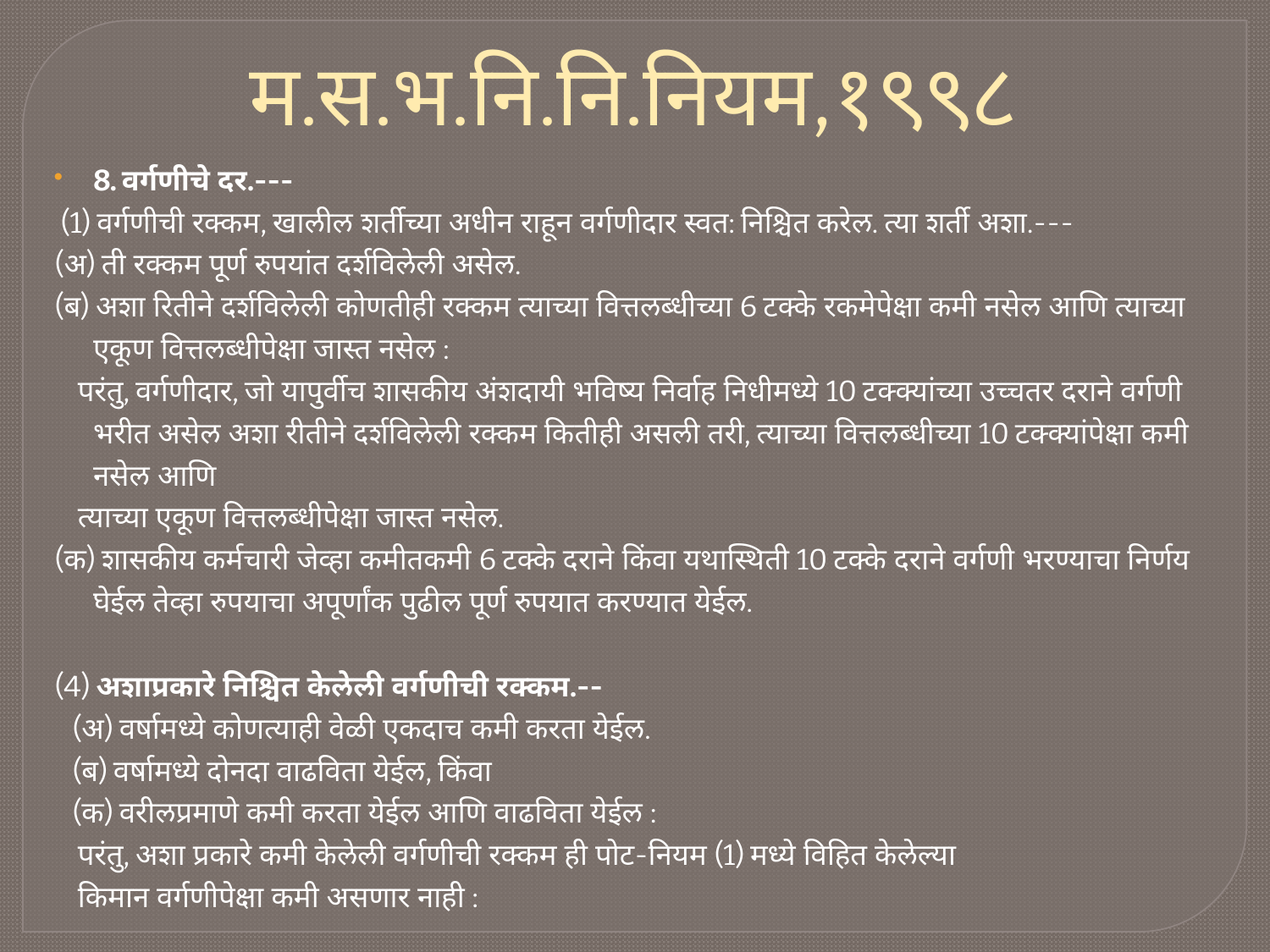

म.स.भ.नि.नि.नियम,१९९८
8. वर्गणीचे दर.---
 (1) वर्गणीची रक्कम, खालील शर्तीच्या अधीन राहून वर्गणीदार स्वत: निश्चित करेल. त्या शर्ती अशा.---
(अ) ती रक्कम पूर्ण रुपयांत दर्शविलेली असेल.
(ब) अशा रितीने दर्शविलेली कोणतीही रक्कम त्याच्या वित्तलब्धीच्या 6 टक्के रकमेपेक्षा कमी नसेल आणि त्याच्या एकूण वित्तलब्धीपेक्षा जास्त नसेल :
   परंतु, वर्गणीदार, जो यापुर्वीच शासकीय अंशदायी भविष्य निर्वाह निधीमध्ये 10 टक्क्यांच्या उच्चतर दराने वर्गणी भरीत असेल अशा रीतीने दर्शविलेली रक्कम कितीही असली तरी, त्याच्या वित्तलब्धीच्या 10 टक्क्यांपेक्षा कमी नसेल आणि
   त्याच्या एकूण वित्तलब्धीपेक्षा जास्त नसेल.
(क) शासकीय कर्मचारी जेव्हा कमीतकमी 6 टक्के दराने किंवा यथास्थिती 10 टक्के दराने वर्गणी भरण्याचा निर्णय घेईल तेव्हा रुपयाचा अपूर्णांक पुढील पूर्ण रुपयात करण्यात येईल.

(4) अशाप्रकारे निश्चित केलेली वर्गणीची रक्कम.--
   (अ) वर्षामध्ये कोणत्याही वेळी एकदाच कमी करता येईल.
   (ब) वर्षामध्ये दोनदा वाढविता येईल, किंवा
   (क) वरीलप्रमाणे कमी करता येईल आणि वाढविता येईल :
   परंतु, अशा प्रकारे कमी केलेली वर्गणीची रक्कम ही पोट-नियम (1) मध्ये विहित केलेल्या
   किमान वर्गणीपेक्षा कमी असणार नाही :